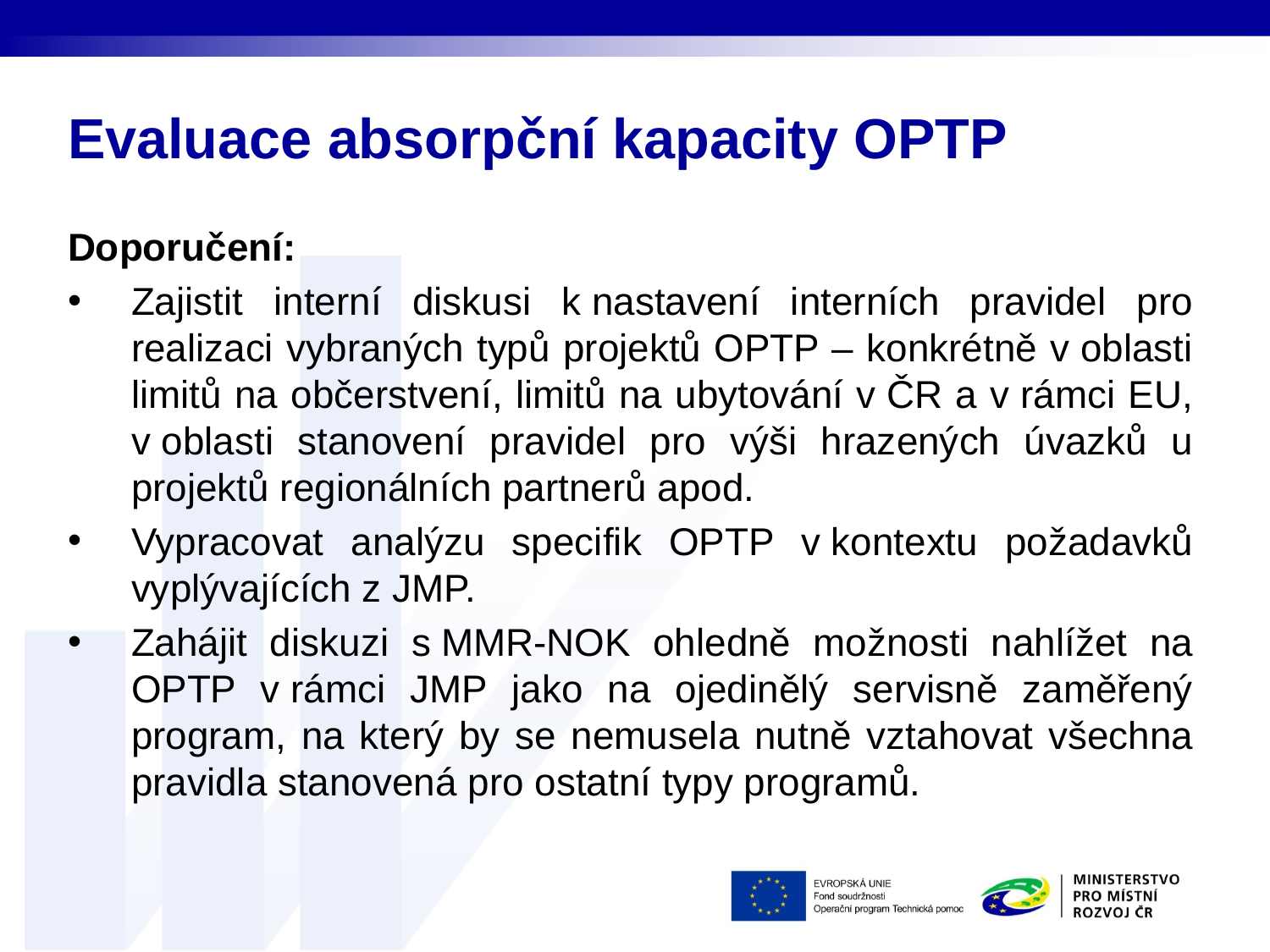

# Evaluace absorpční kapacity OPTP
Doporučení:
Zajistit interní diskusi k nastavení interních pravidel pro realizaci vybraných typů projektů OPTP – konkrétně v oblasti limitů na občerstvení, limitů na ubytování v ČR a v rámci EU, v oblasti stanovení pravidel pro výši hrazených úvazků u projektů regionálních partnerů apod.
Vypracovat analýzu specifik OPTP v kontextu požadavků vyplývajících z JMP.
Zahájit diskuzi s MMR-NOK ohledně možnosti nahlížet na OPTP v rámci JMP jako na ojedinělý servisně zaměřený program, na který by se nemusela nutně vztahovat všechna pravidla stanovená pro ostatní typy programů.